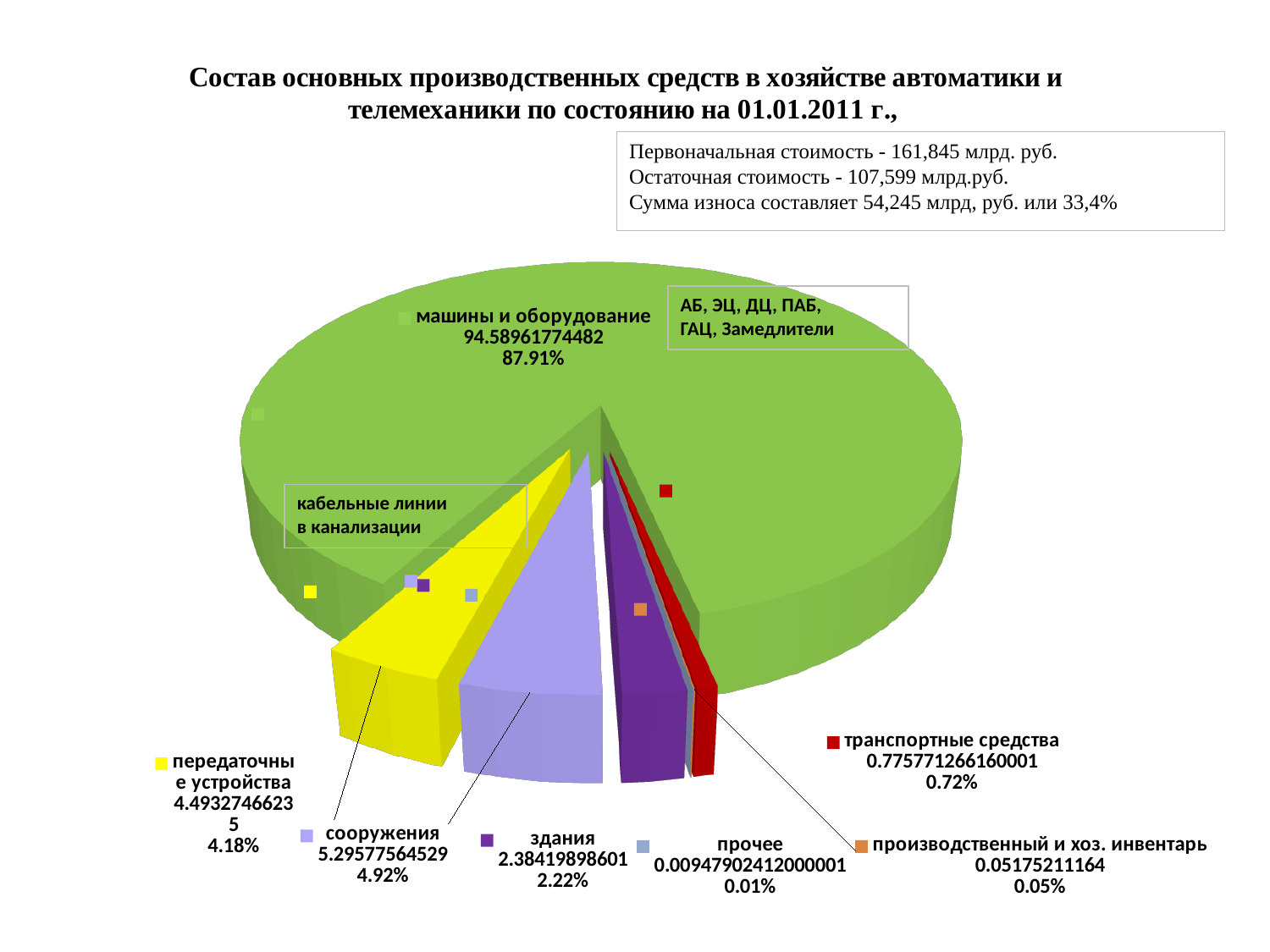

[unsupported chart]

Первоначальная стоимость - 161,845 млрд. руб.
Остаточная стоимость - 107,599 млрд.руб.
Сумма износа составляет 54,245 млрд, руб. или 33,4%
АБ, ЭЦ, ДЦ, ПАБ,
ГАЦ, Замедлители
кабельные линии
в канализации